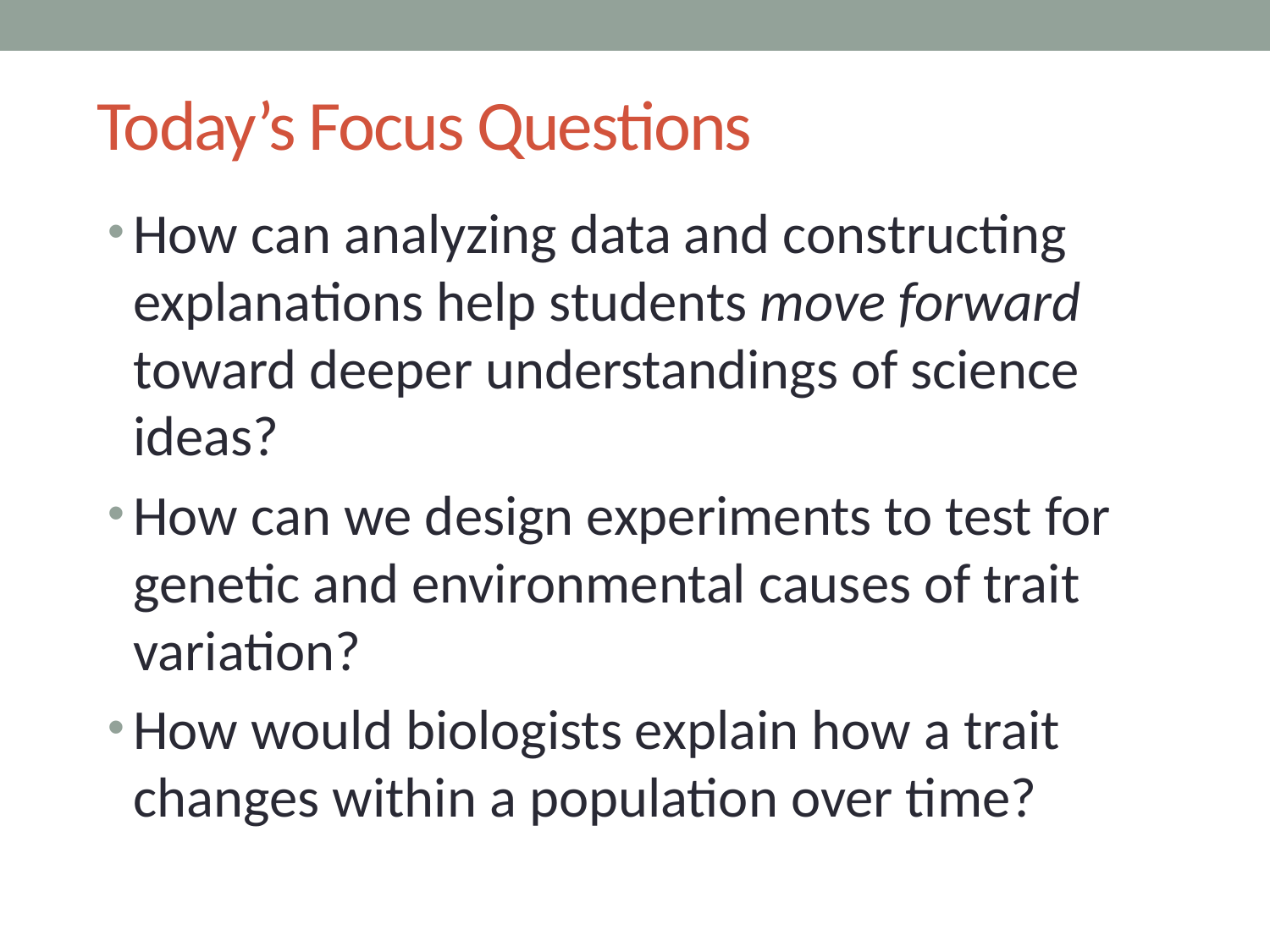

# Today’s Focus Questions
How can analyzing data and constructing explanations help students move forward toward deeper understandings of science ideas?
How can we design experiments to test for genetic and environmental causes of trait variation?
How would biologists explain how a trait changes within a population over time?